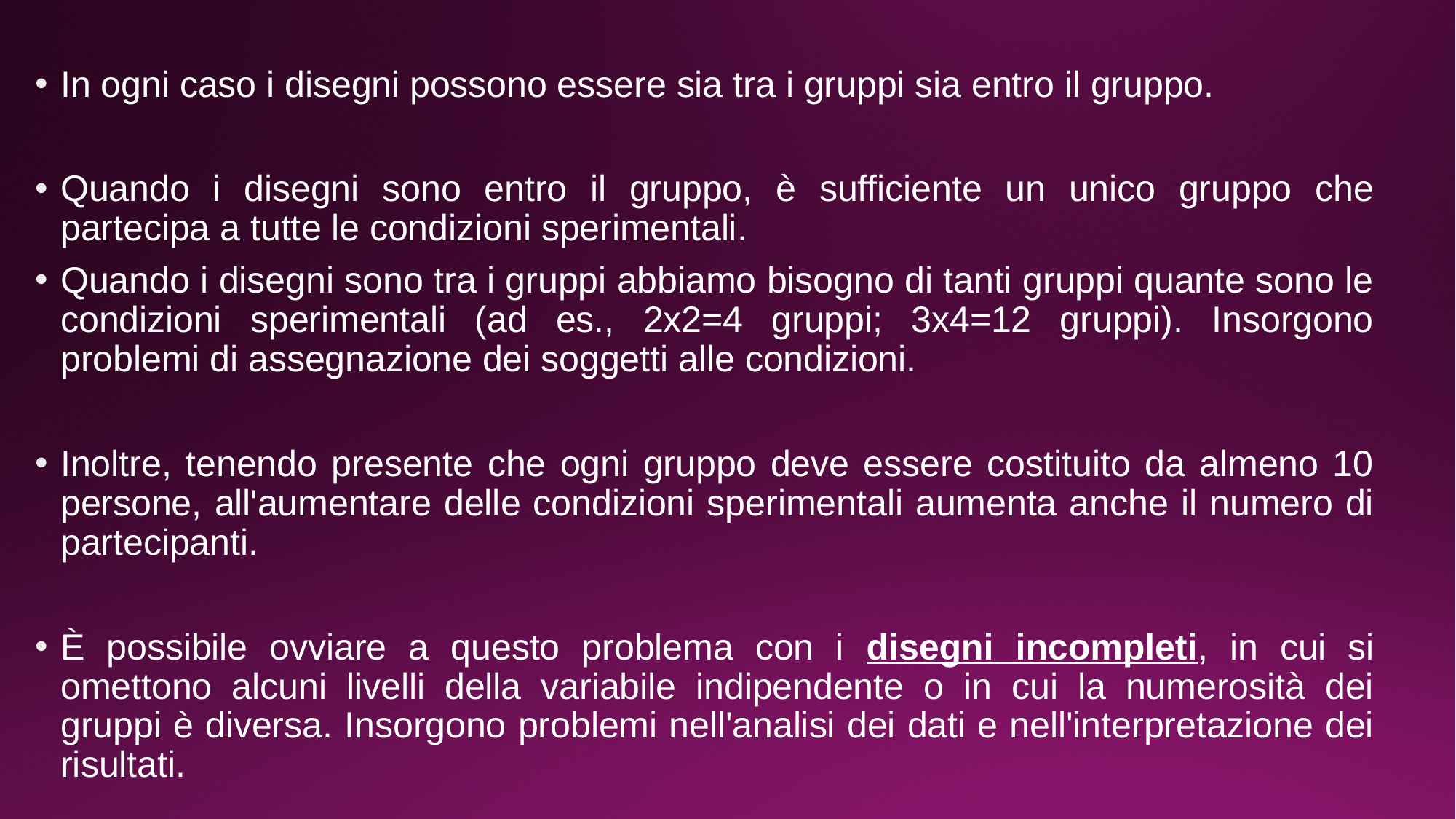

In ogni caso i disegni possono essere sia tra i gruppi sia entro il gruppo.

Quando i disegni sono entro il gruppo, è sufficiente un unico gruppo che partecipa a tutte le condizioni sperimentali.
Quando i disegni sono tra i gruppi abbiamo bisogno di tanti gruppi quante sono le condizioni sperimentali (ad es., 2x2=4 gruppi; 3x4=12 gruppi). Insorgono problemi di assegnazione dei soggetti alle condizioni.

Inoltre, tenendo presente che ogni gruppo deve essere costituito da almeno 10 persone, all'aumentare delle condizioni sperimentali aumenta anche il numero di partecipanti.

È possibile ovviare a questo problema con i disegni incompleti, in cui si omettono alcuni livelli della variabile indipendente o in cui la numerosità dei gruppi è diversa. Insorgono problemi nell'analisi dei dati e nell'interpretazione dei risultati.